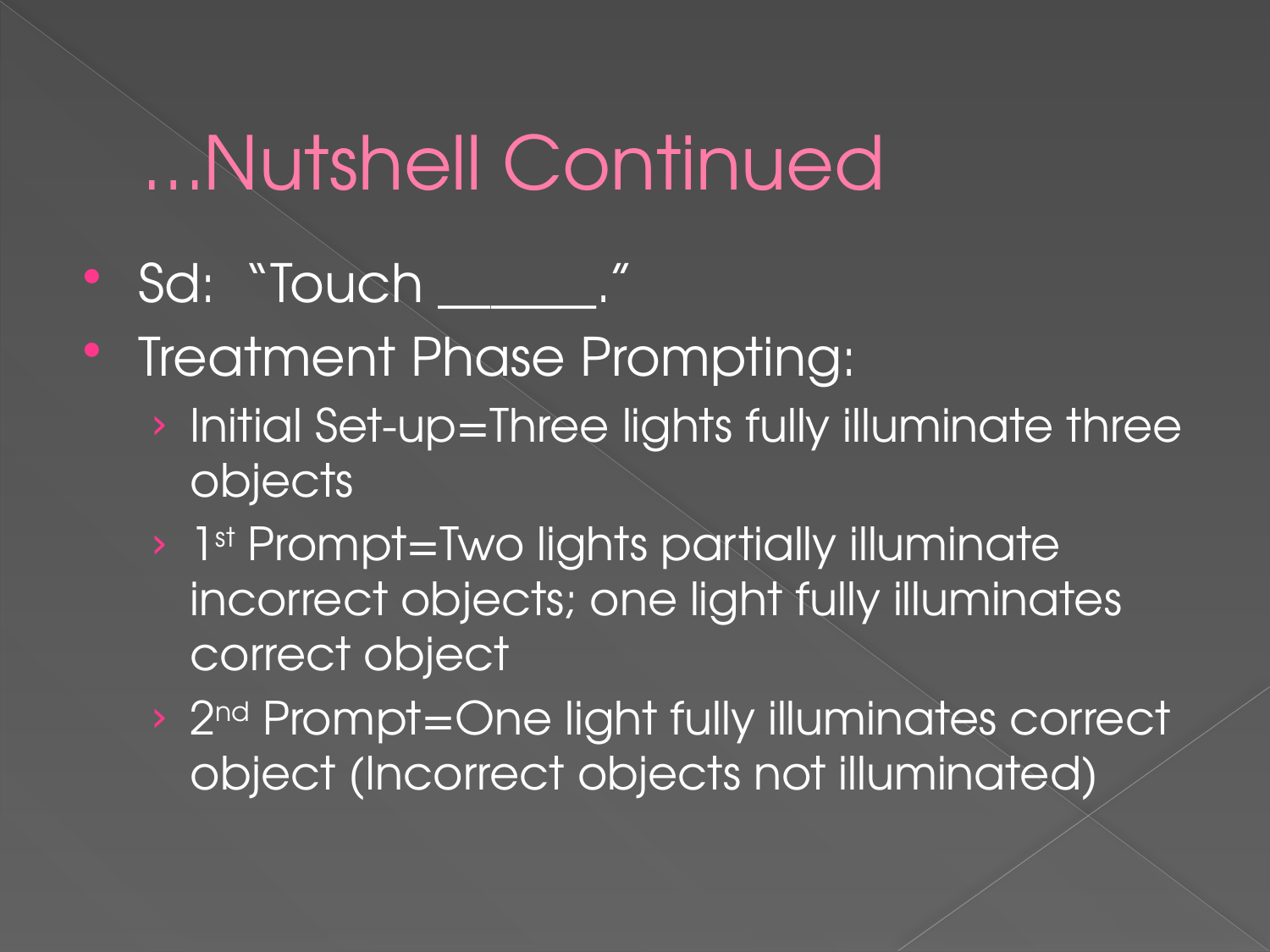

# …Nutshell Continued
Sd:  “Touch ______.”
Treatment Phase Prompting:
Initial Set-up=Three lights fully illuminate three objects
1st Prompt=Two lights partially illuminate incorrect objects; one light fully illuminates correct object
2nd Prompt=One light fully illuminates correct object (Incorrect objects not illuminated)